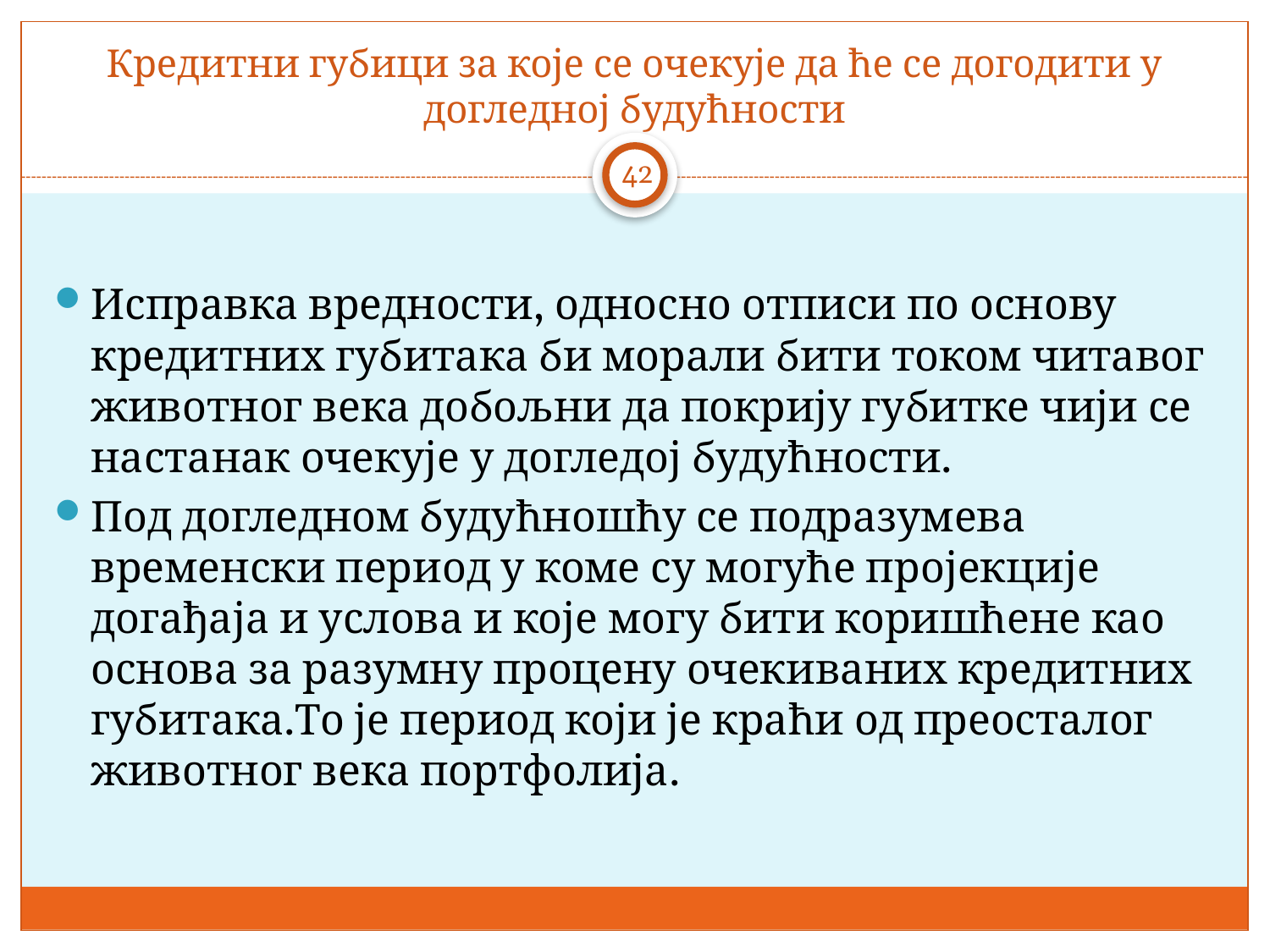

# Кредитни губици за које се очекује да ће се догодити у догледној будућности
42

Исправка вредности, односно отписи по основу кредитних губитака би морали бити током читавог животног века добољни да покрију губитке чији се настанак очекује у догледој будућности.
Под догледном будућношћу се подразумева временски период у коме су могуће пројекције догађаја и услова и које могу бити коришћене као основа за разумну процену очекиваних кредитних губитака.То је период који је краћи од преосталог животног века портфолија.